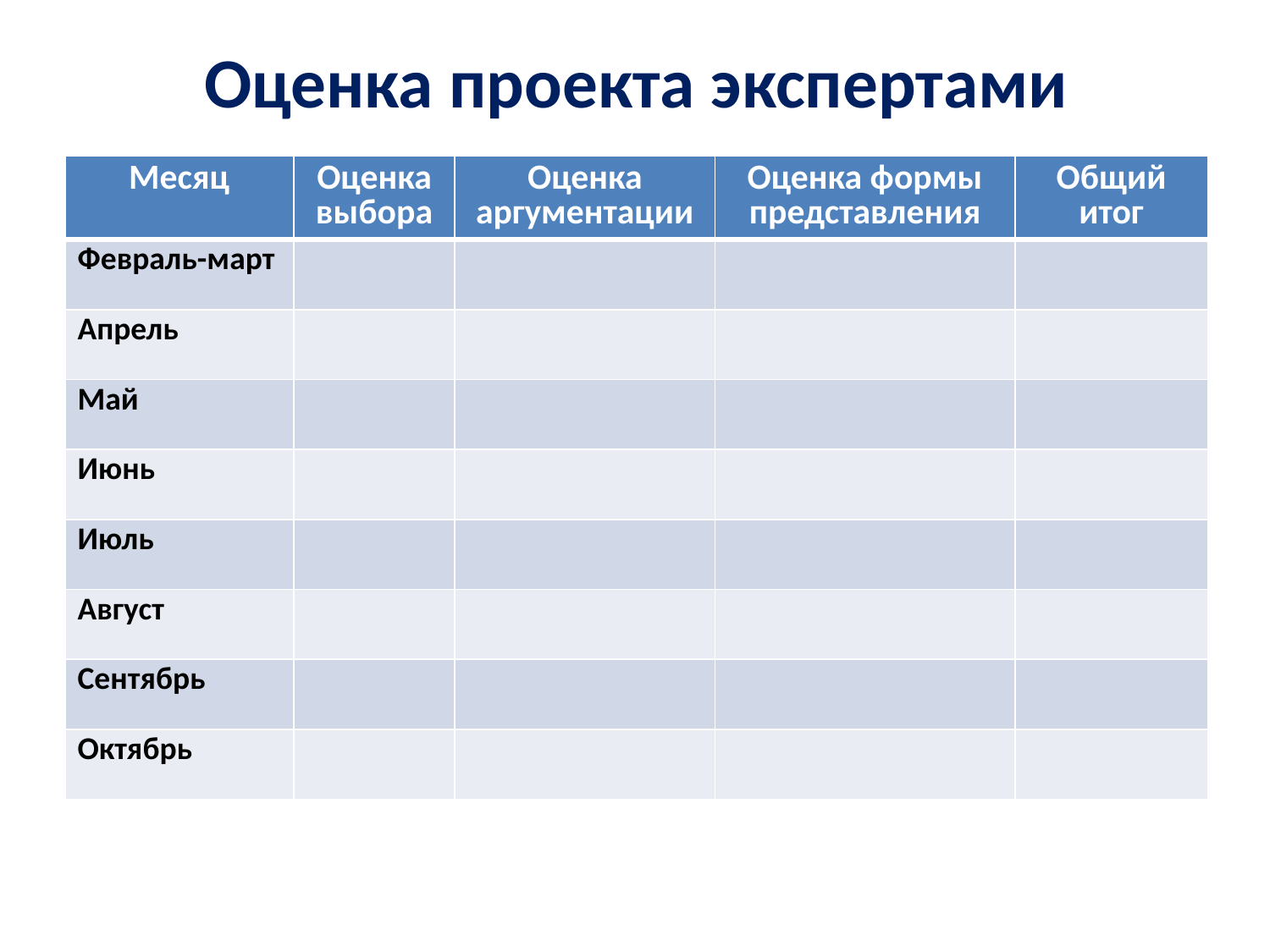

# Оценка проекта экспертами
| Месяц | Оценка выбора | Оценка аргументации | Оценка формы представления | Общий итог |
| --- | --- | --- | --- | --- |
| Февраль-март |  |  |  |  |
| Апрель |  |  |  |  |
| Май |  |  |  |  |
| Июнь |  |  |  |  |
| Июль |  |  |  |  |
| Август |  |  |  |  |
| Сентябрь |  |  |  |  |
| Октябрь |  |  |  |  |